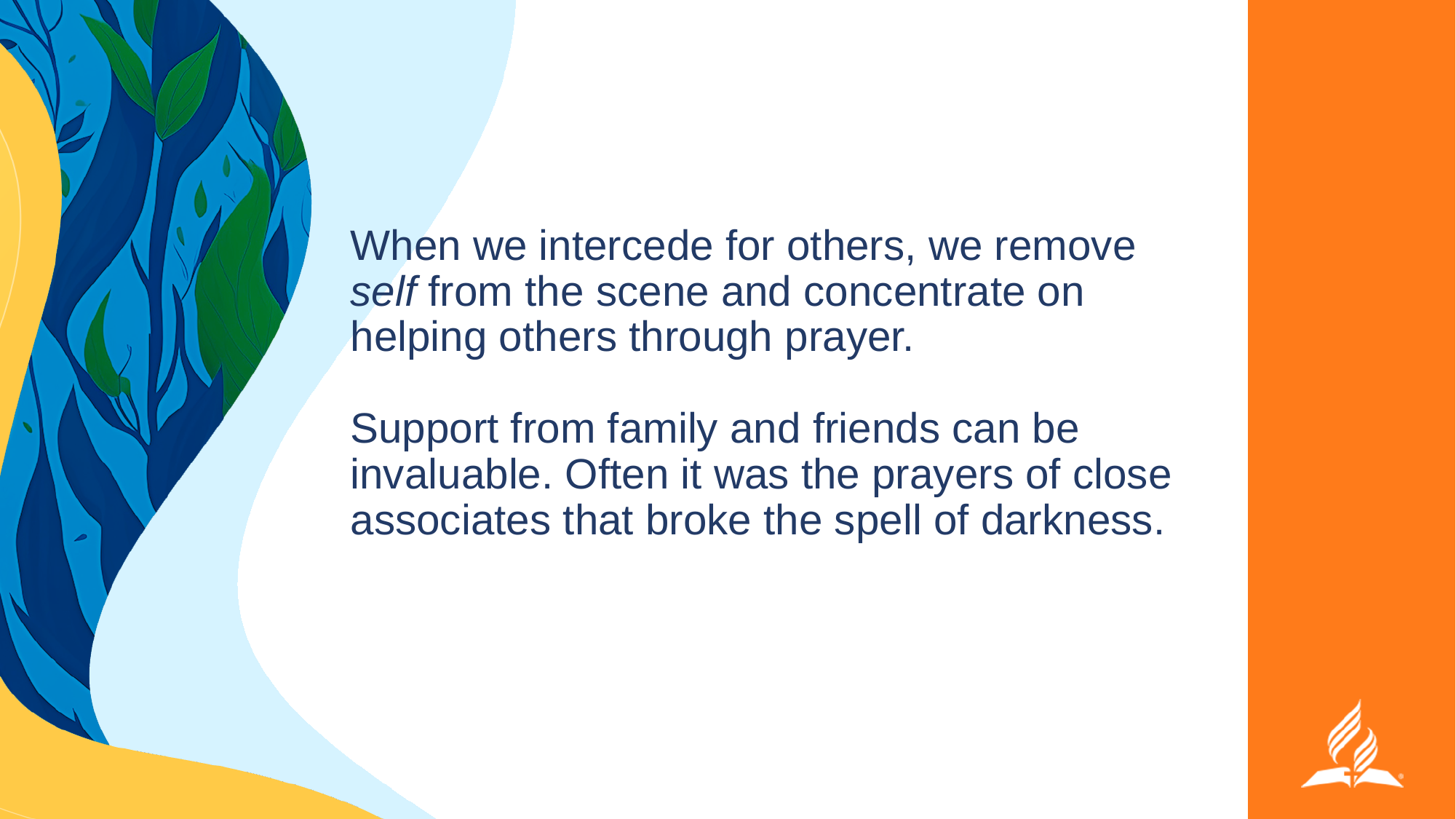

When we intercede for others, we remove self from the scene and concentrate on helping others through prayer.

Support from family and friends can be invaluable. Often it was the prayers of close associates that broke the spell of darkness.